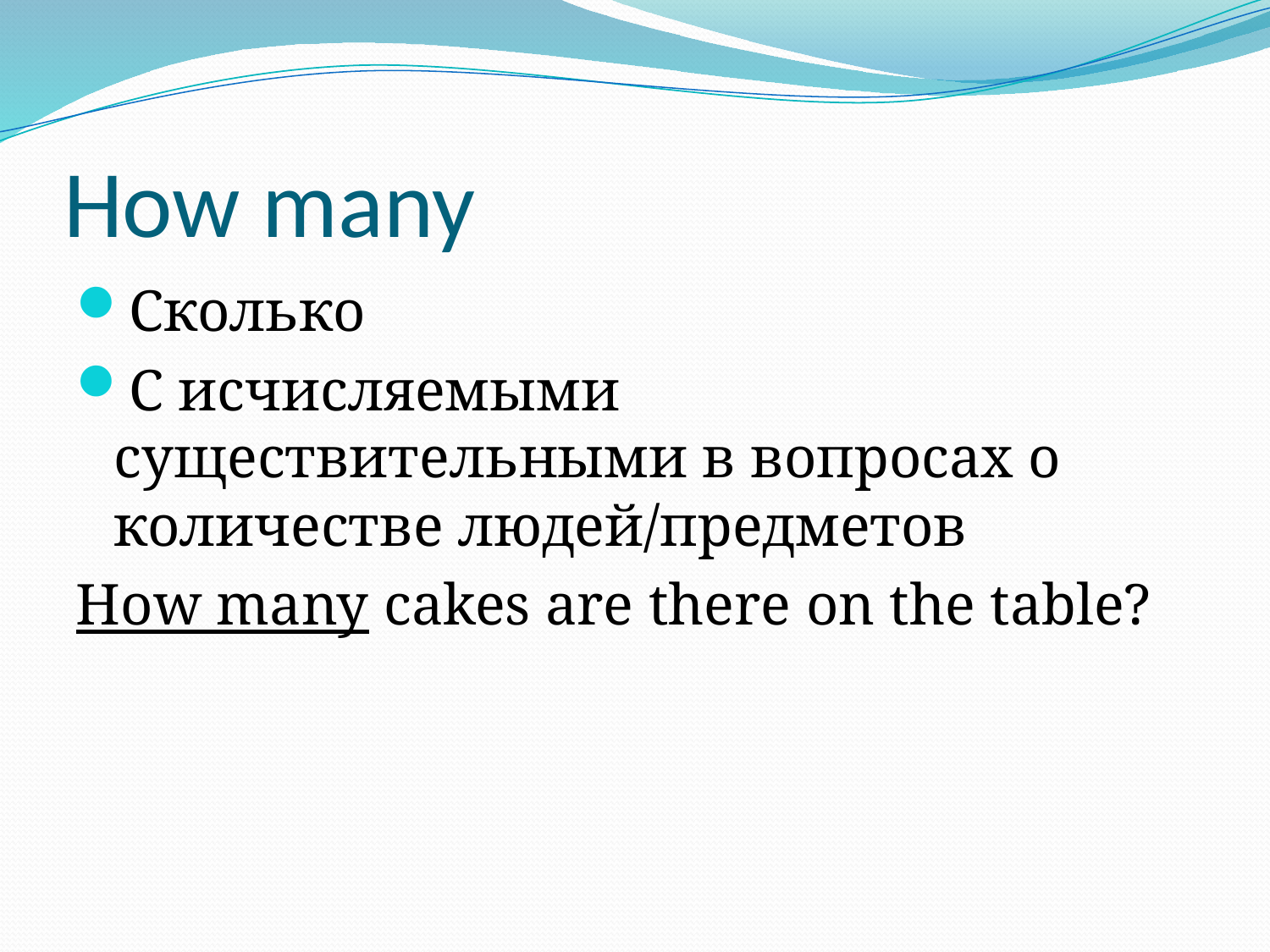

# How many
Сколько
С исчисляемыми существительными в вопросах о количестве людей/предметов
How many cakes are there on the table?